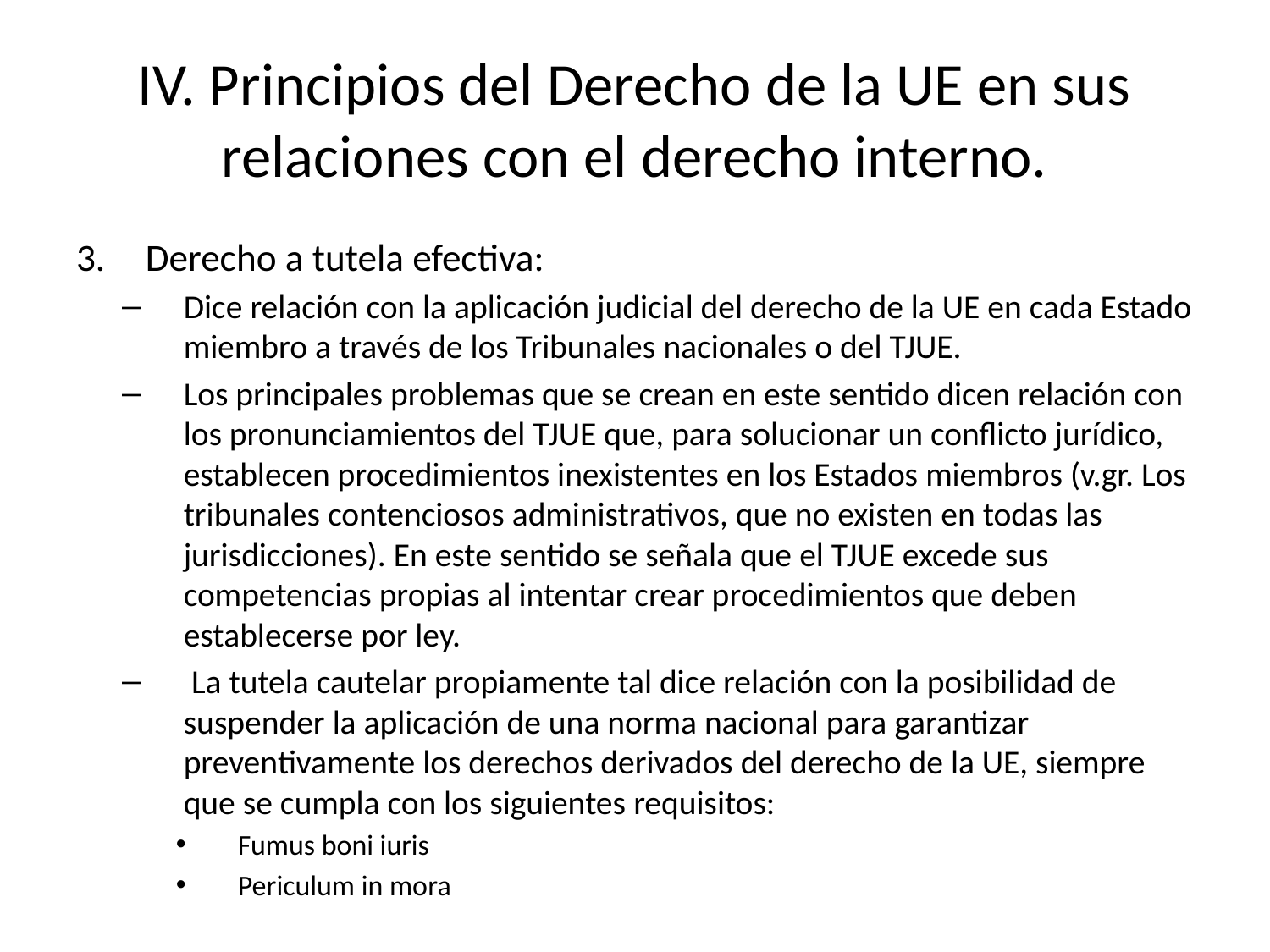

# IV. Principios del Derecho de la UE en sus relaciones con el derecho interno.
Derecho a tutela efectiva:
Dice relación con la aplicación judicial del derecho de la UE en cada Estado miembro a través de los Tribunales nacionales o del TJUE.
Los principales problemas que se crean en este sentido dicen relación con los pronunciamientos del TJUE que, para solucionar un conflicto jurídico, establecen procedimientos inexistentes en los Estados miembros (v.gr. Los tribunales contenciosos administrativos, que no existen en todas las jurisdicciones). En este sentido se señala que el TJUE excede sus competencias propias al intentar crear procedimientos que deben establecerse por ley.
 La tutela cautelar propiamente tal dice relación con la posibilidad de suspender la aplicación de una norma nacional para garantizar preventivamente los derechos derivados del derecho de la UE, siempre que se cumpla con los siguientes requisitos:
Fumus boni iuris
Periculum in mora